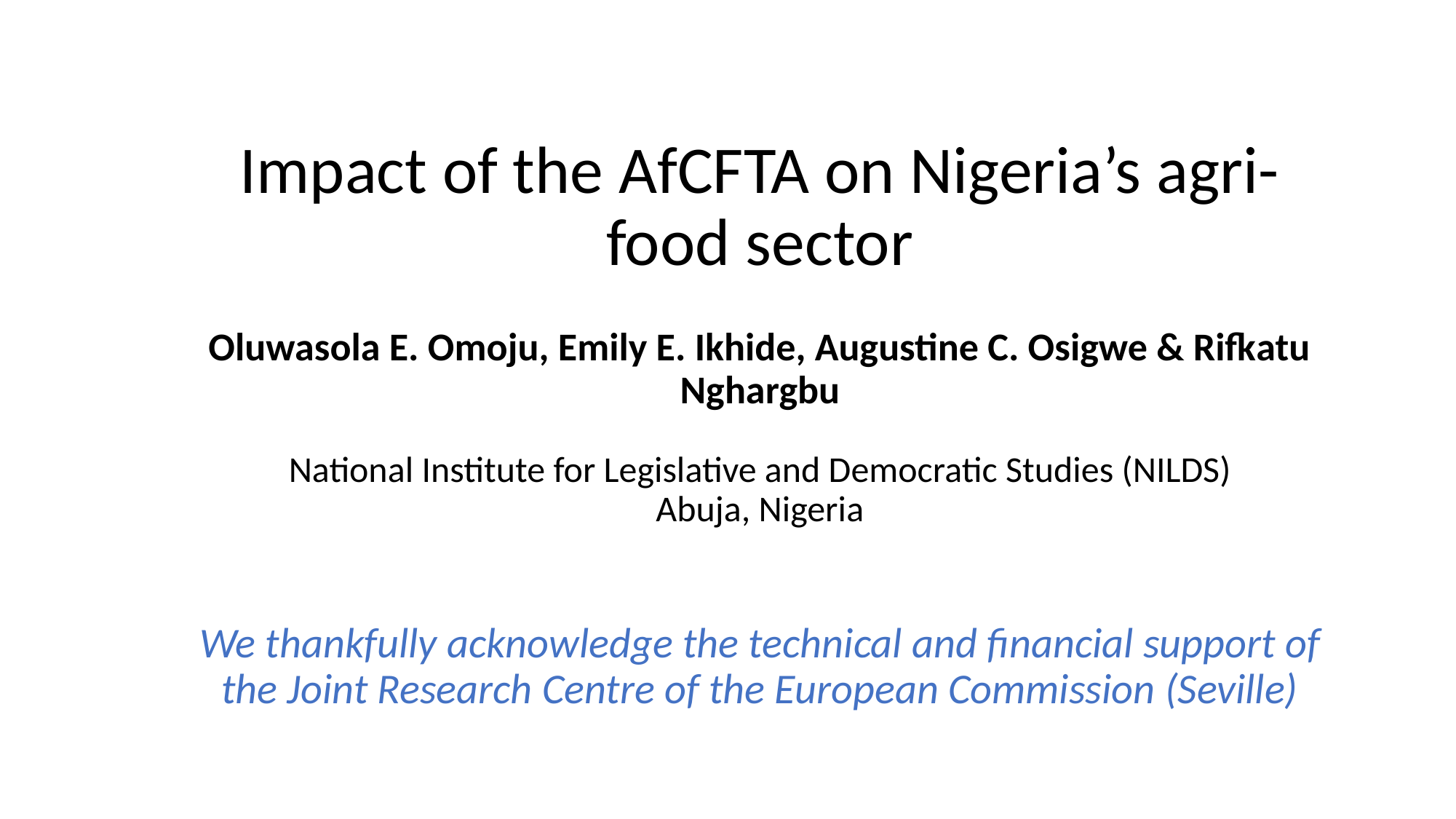

# Impact of the AfCFTA on Nigeria’s agri-food sector
Oluwasola E. Omoju, Emily E. Ikhide, Augustine C. Osigwe & Rifkatu Nghargbu

National Institute for Legislative and Democratic Studies (NILDS)
Abuja, Nigeria

We thankfully acknowledge the technical and financial support of the Joint Research Centre of the European Commission (Seville)